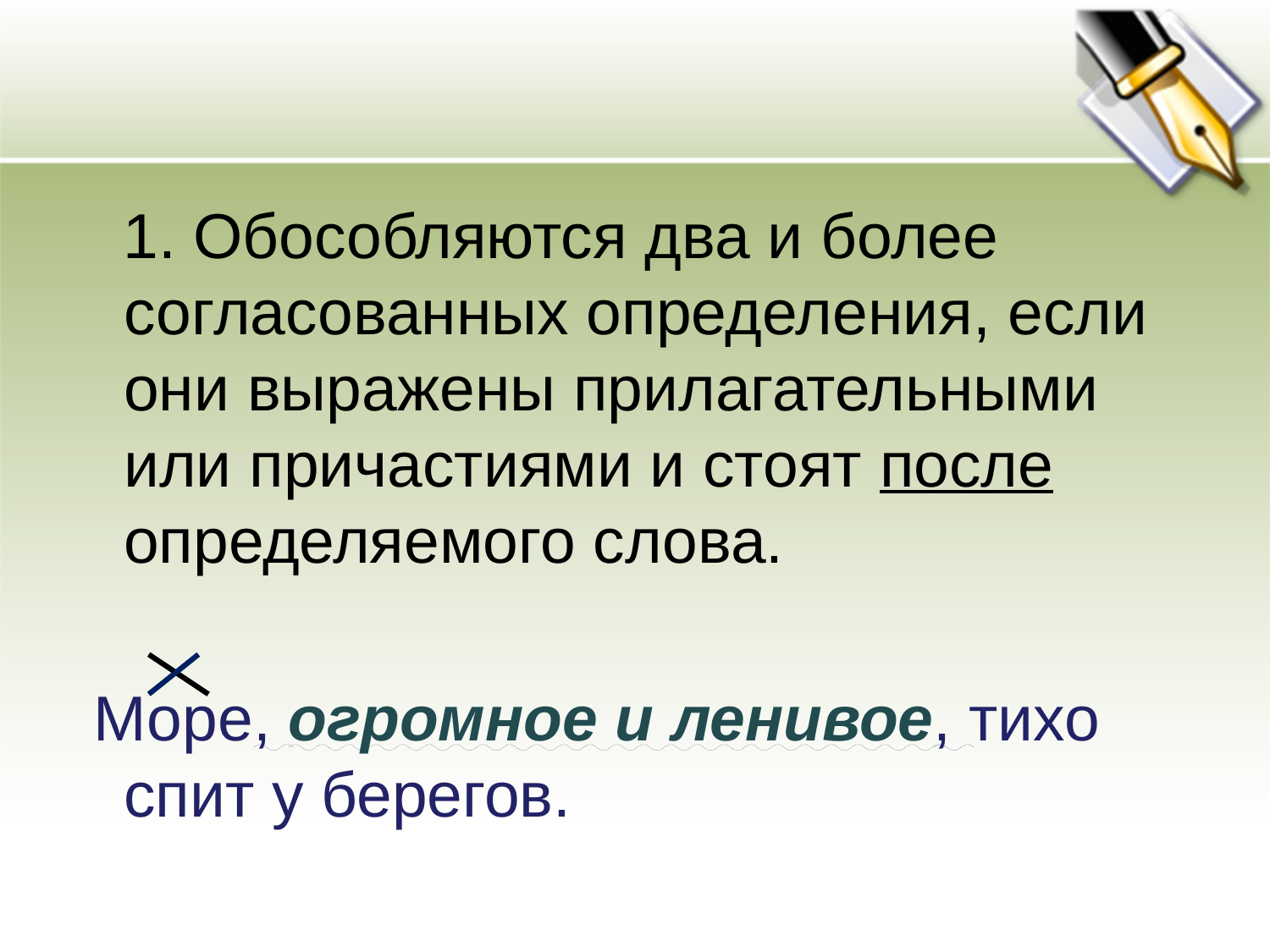

1. Обособляются два и более согласованных определения, если они выражены прилагательными или причастиями и стоят после определяемого слова.

 Море, огромное и ленивое, тихо спит у берегов.